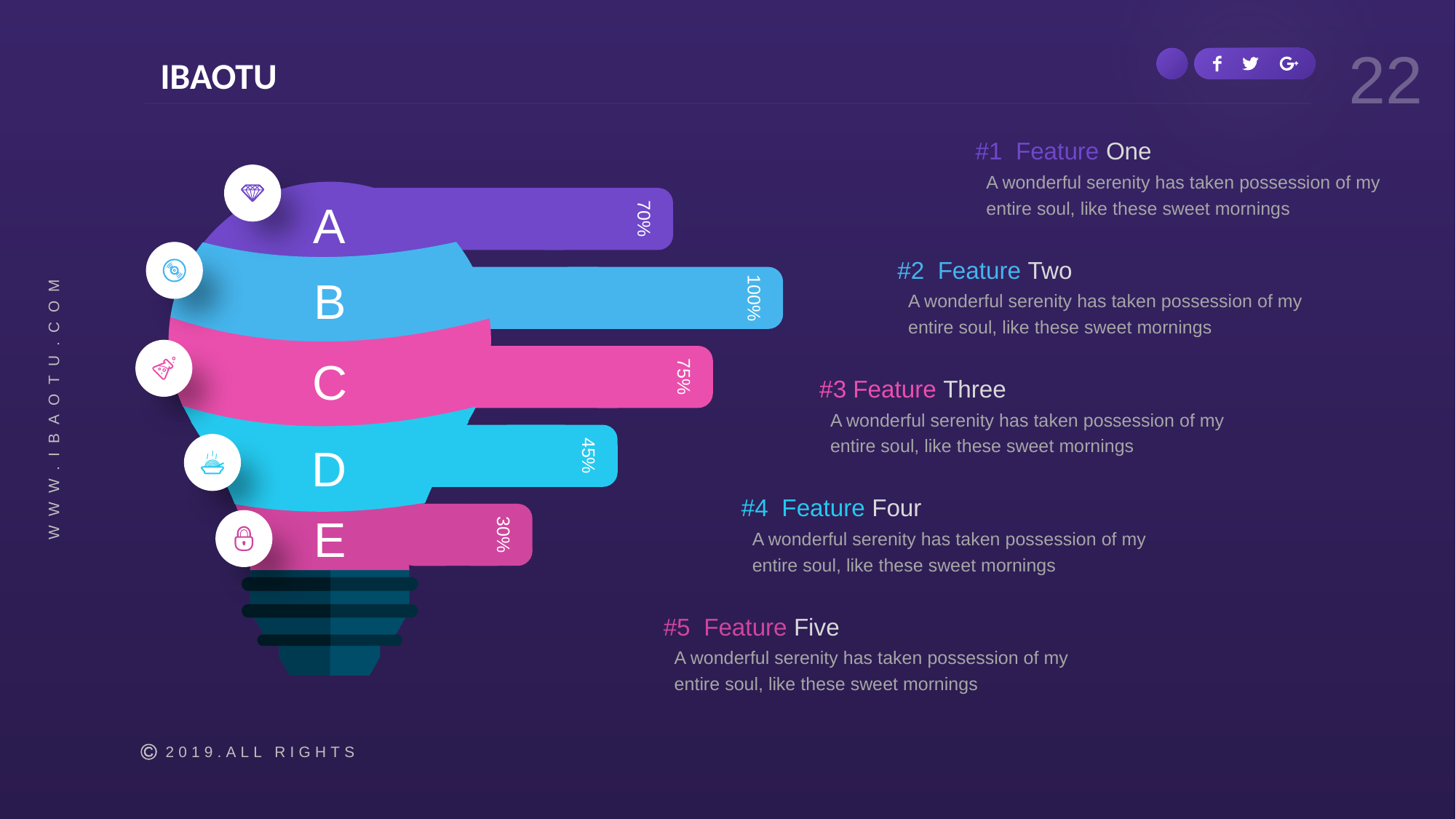

#1  Feature One
A wonderful serenity has taken possession of my entire soul, like these sweet mornings

A
B
C
D
E

70%

#2  Feature Two
A wonderful serenity has taken possession of my entire soul, like these sweet mornings
100%

75%
#3 Feature Three
A wonderful serenity has taken possession of my entire soul, like these sweet mornings

45%

#4  Feature Four
A wonderful serenity has taken possession of my entire soul, like these sweet mornings

30%

#5  Feature Five
A wonderful serenity has taken possession of my entire soul, like these sweet mornings